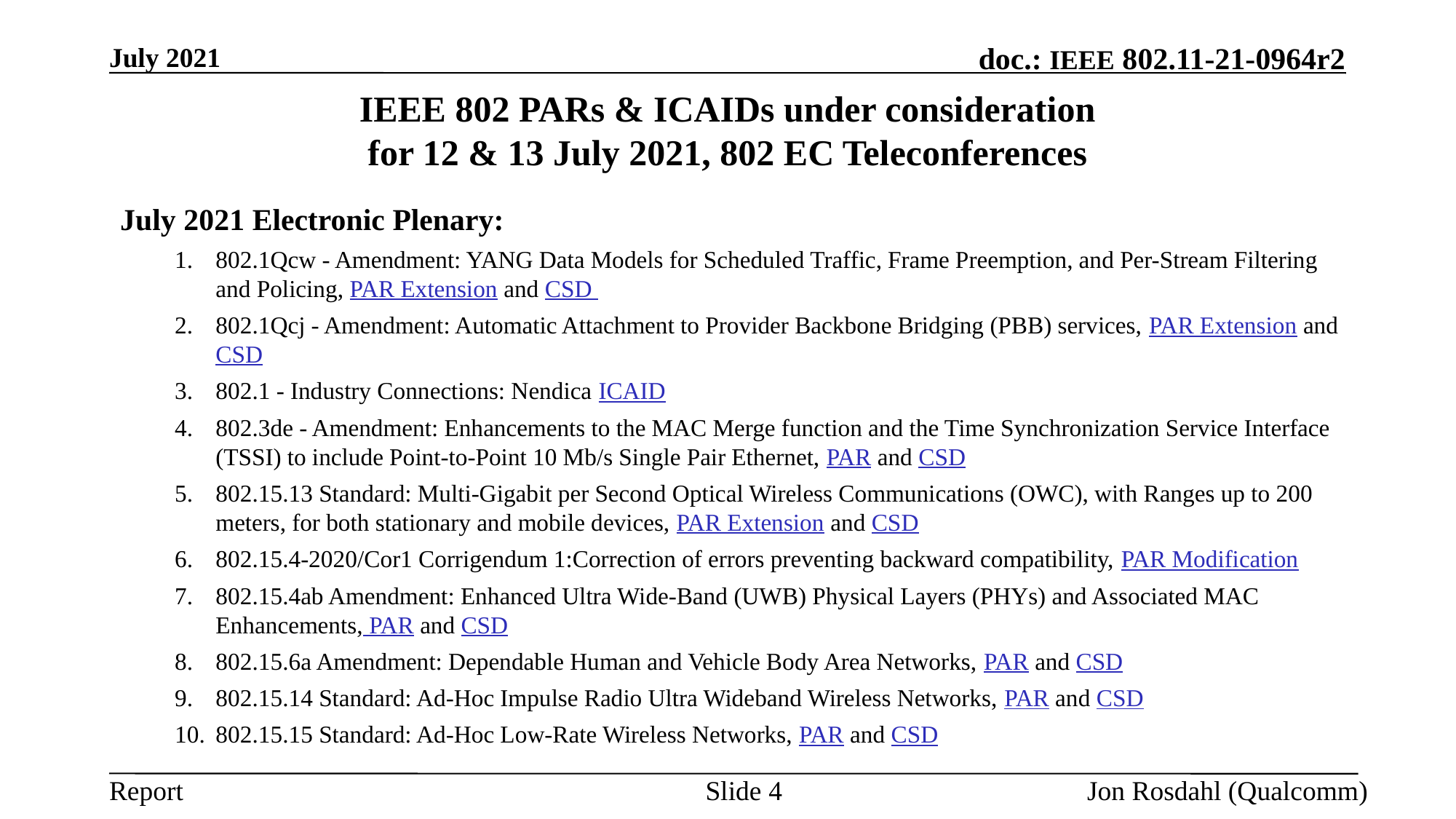

July 2021
# IEEE 802 PARs & ICAIDs under consideration for 12 & 13 July 2021, 802 EC Teleconferences
July 2021 Electronic Plenary:
802.1Qcw - Amendment: YANG Data Models for Scheduled Traffic, Frame Preemption, and Per-Stream Filtering and Policing, PAR Extension and CSD
802.1Qcj - Amendment: Automatic Attachment to Provider Backbone Bridging (PBB) services, PAR Extension and CSD
802.1 - Industry Connections: Nendica ICAID
802.3de - Amendment: Enhancements to the MAC Merge function and the Time Synchronization Service Interface (TSSI) to include Point-to-Point 10 Mb/s Single Pair Ethernet, PAR and CSD
802.15.13 Standard: Multi-Gigabit per Second Optical Wireless Communications (OWC), with Ranges up to 200 meters, for both stationary and mobile devices, PAR Extension and CSD
802.15.4-2020/Cor1 Corrigendum 1:Correction of errors preventing backward compatibility, PAR Modification
802.15.4ab Amendment: Enhanced Ultra Wide-Band (UWB) Physical Layers (PHYs) and Associated MAC Enhancements, PAR and CSD
802.15.6a Amendment: Dependable Human and Vehicle Body Area Networks, PAR and CSD
802.15.14 Standard: Ad-Hoc Impulse Radio Ultra Wideband Wireless Networks, PAR and CSD
802.15.15 Standard: Ad-Hoc Low-Rate Wireless Networks, PAR and CSD

Slide 4
Jon Rosdahl (Qualcomm)